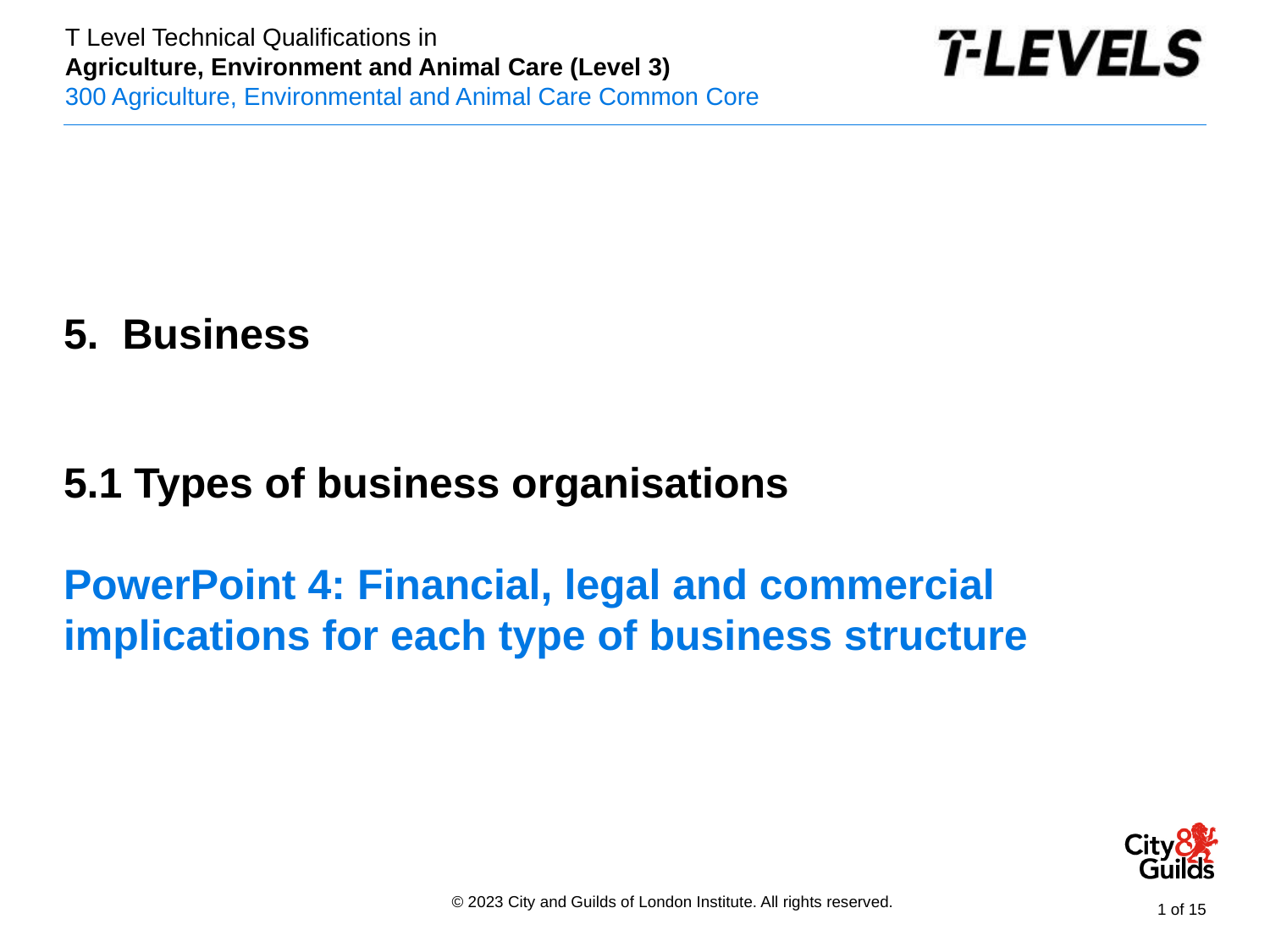

PowerPoint presentation
5.  Business
# 5.1 Types of business organisations PowerPoint 4: Financial, legal and commercial implications for each type of business structure